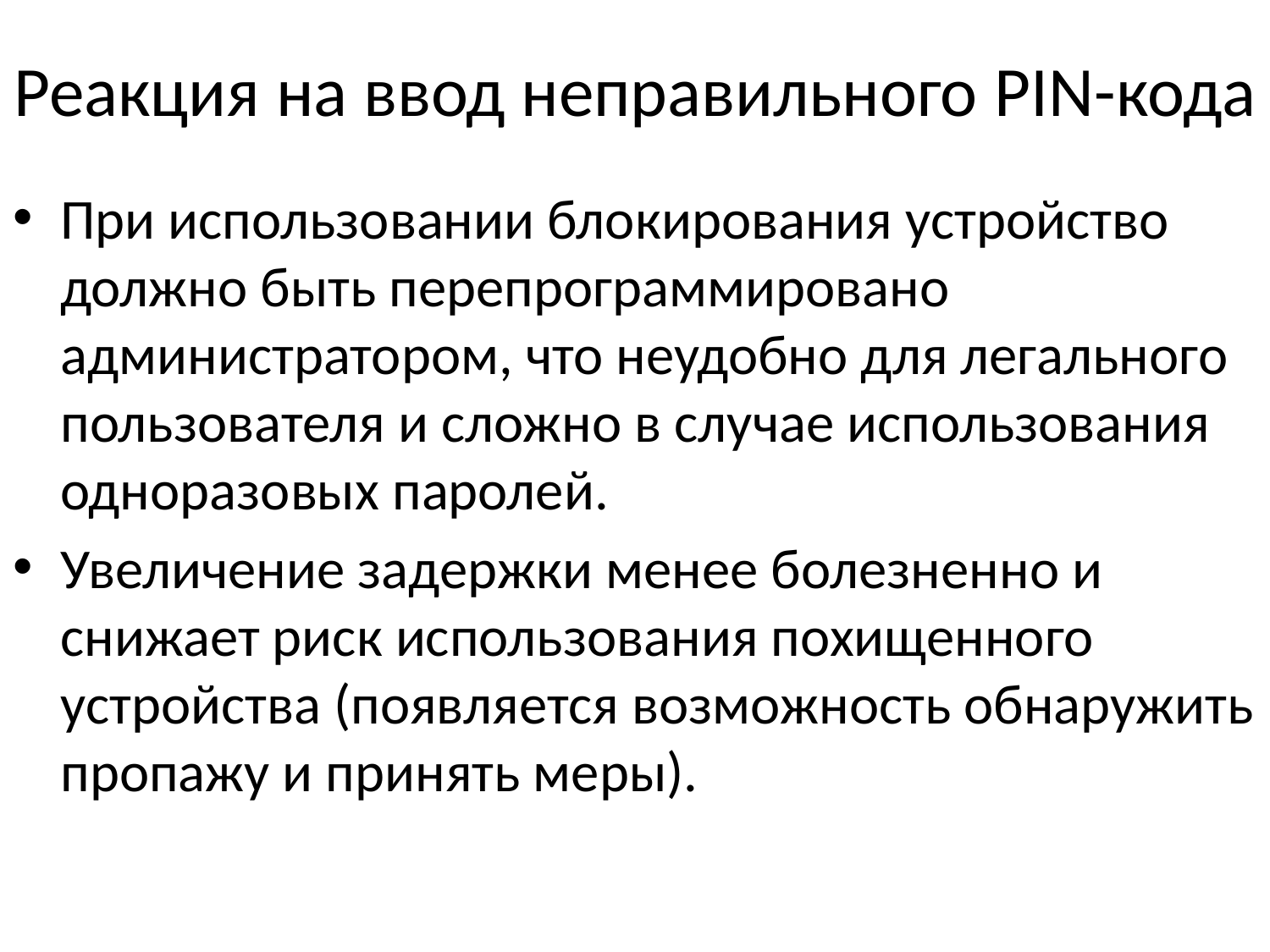

# Реакция на ввод неправильного PIN-кода
При использовании блокирования устройство должно быть перепрограммировано администратором, что неудобно для легального пользователя и сложно в случае использования одноразовых паролей.
Увеличение задержки менее болезненно и снижает риск использования похищенного устройства (появляется возможность обнаружить пропажу и принять меры).